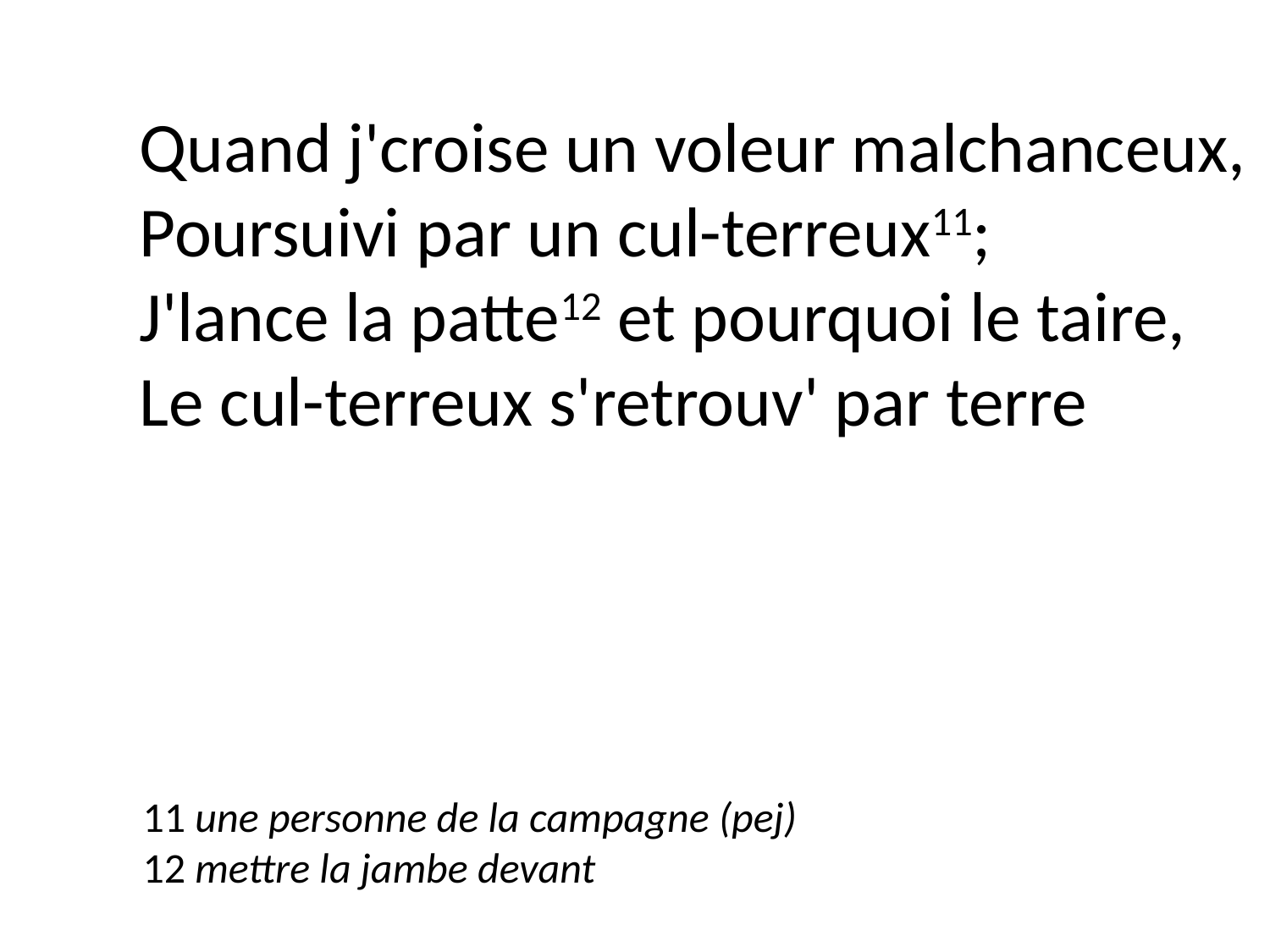

Quand j'croise un voleur malchanceux,
Poursuivi par un cul-terreux11;
J'lance la patte12 et pourquoi le taire,
Le cul-terreux s'retrouv' par terre
11 une personne de la campagne (pej)
12 mettre la jambe devant